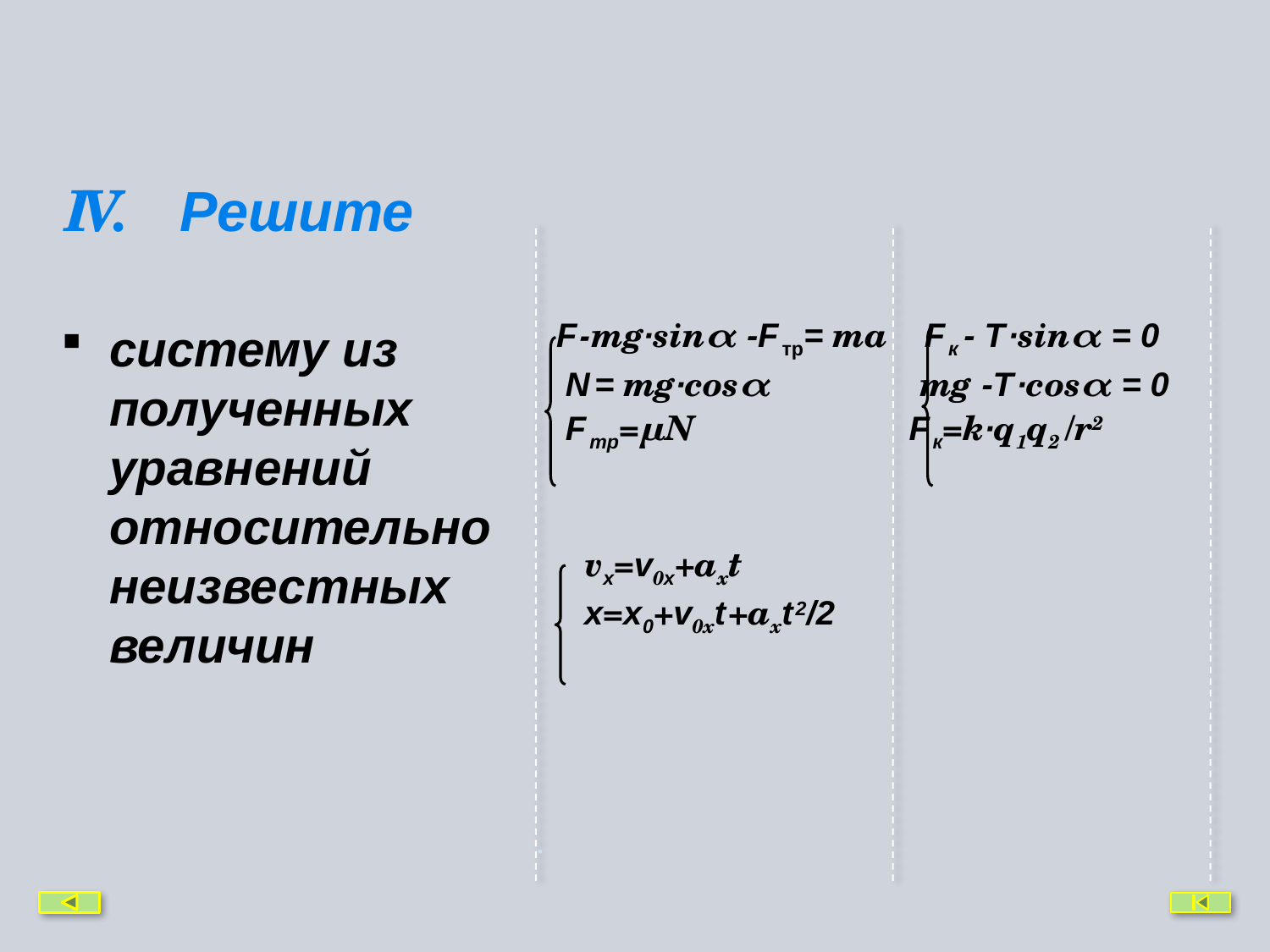

Решите

систему из полученных уравнений относительно неизвестных величин

  F-mg∙sinα -Fтр= ma    Fк - T∙sinα = 0
   N= mg∙cosα                mg -T∙cosα = 0
   Fтр=μN                       Fк=k∙q1q2 /r2

     vx=v0x+axt
     x=x0+v0xt+axt2/2